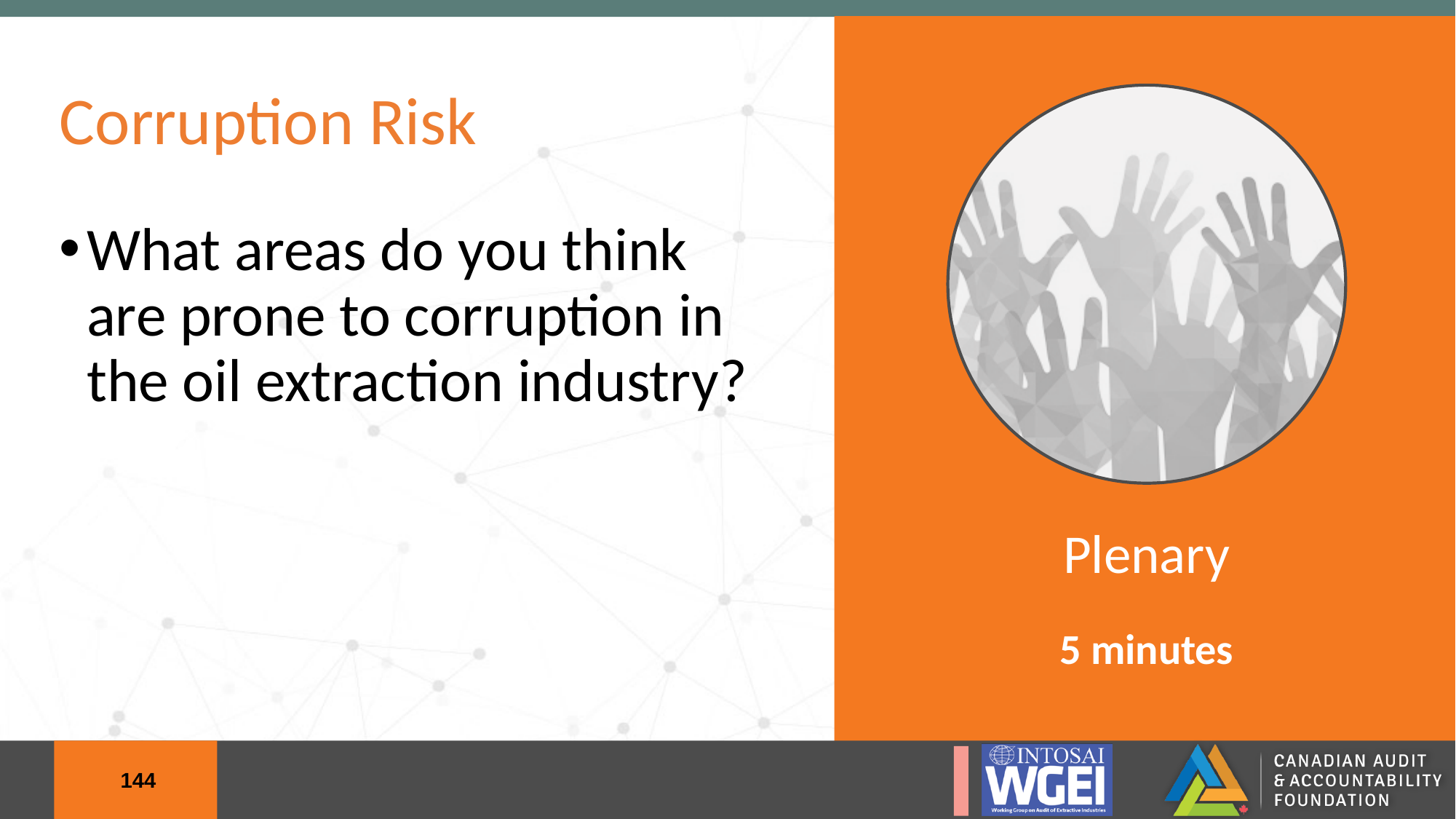

# Corruption Risk
What areas do you think are prone to corruption in the oil extraction industry?
5 minutes